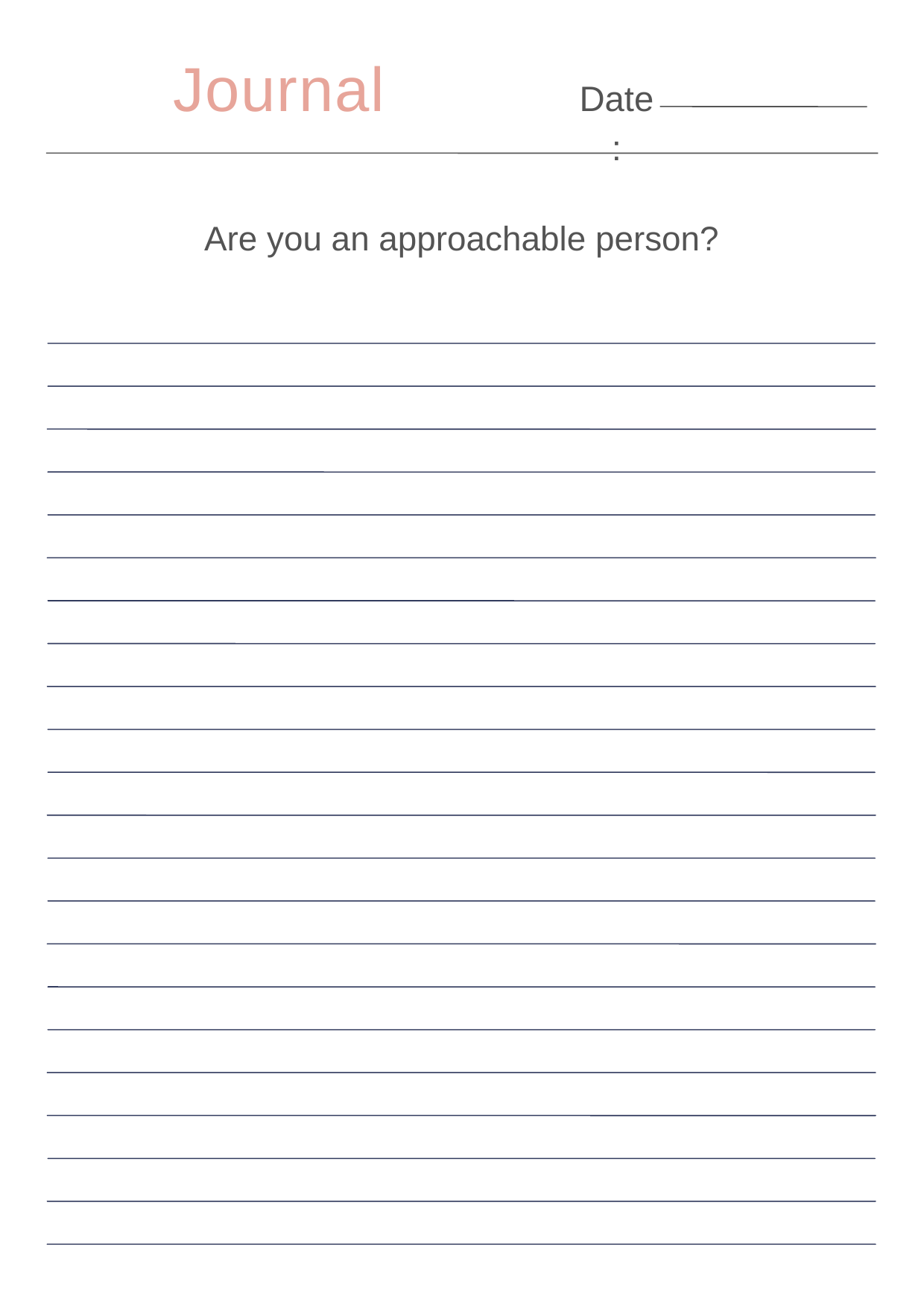

Journal
Date:

Are you an approachable person?